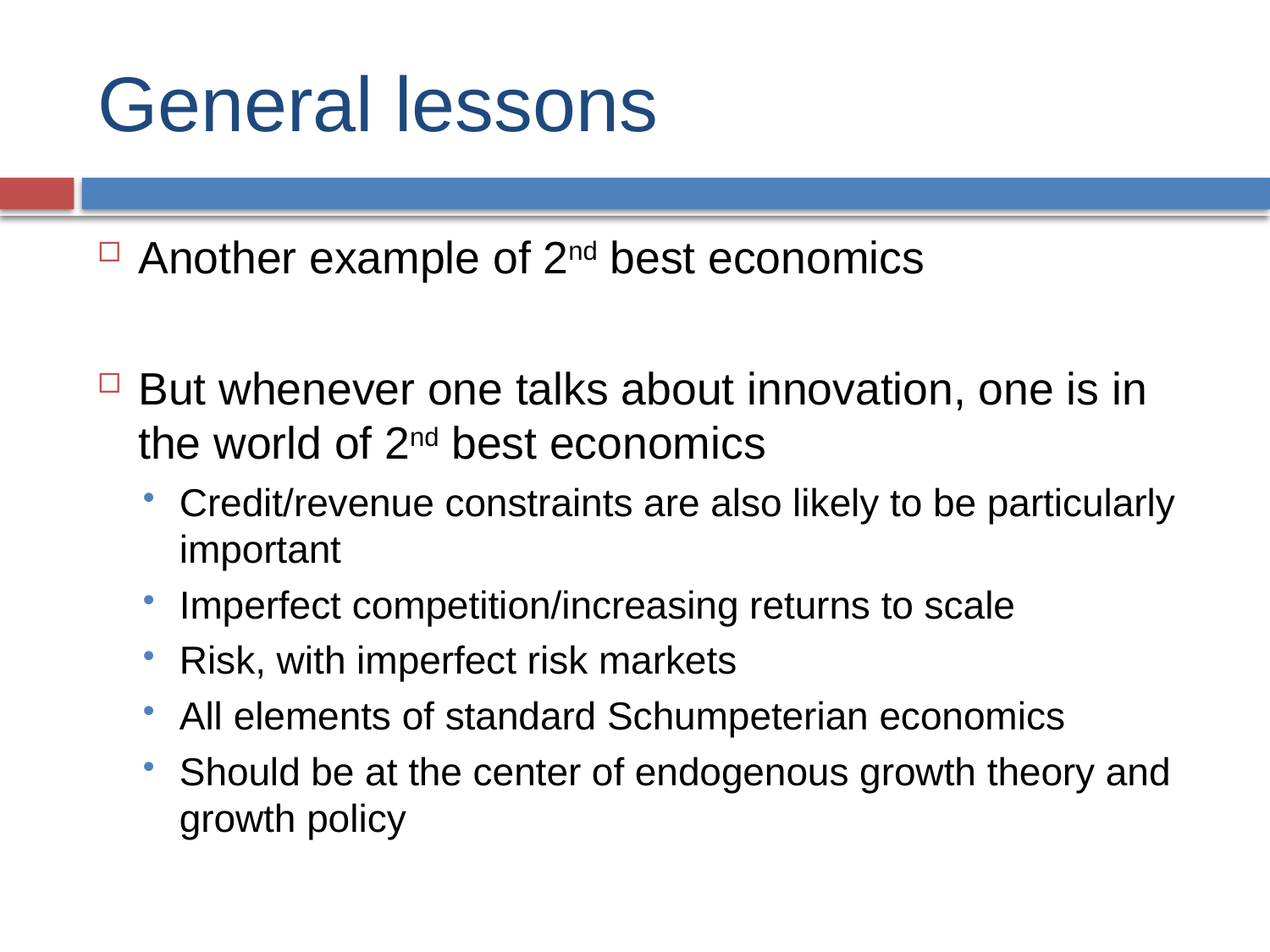

# General lessons
Another example of 2nd best economics

But whenever one talks about innovation, one is in the world of 2nd best economics
Credit/revenue constraints are also likely to be particularly important
Imperfect competition/increasing returns to scale
Risk, with imperfect risk markets
All elements of standard Schumpeterian economics
Should be at the center of endogenous growth theory and growth policy